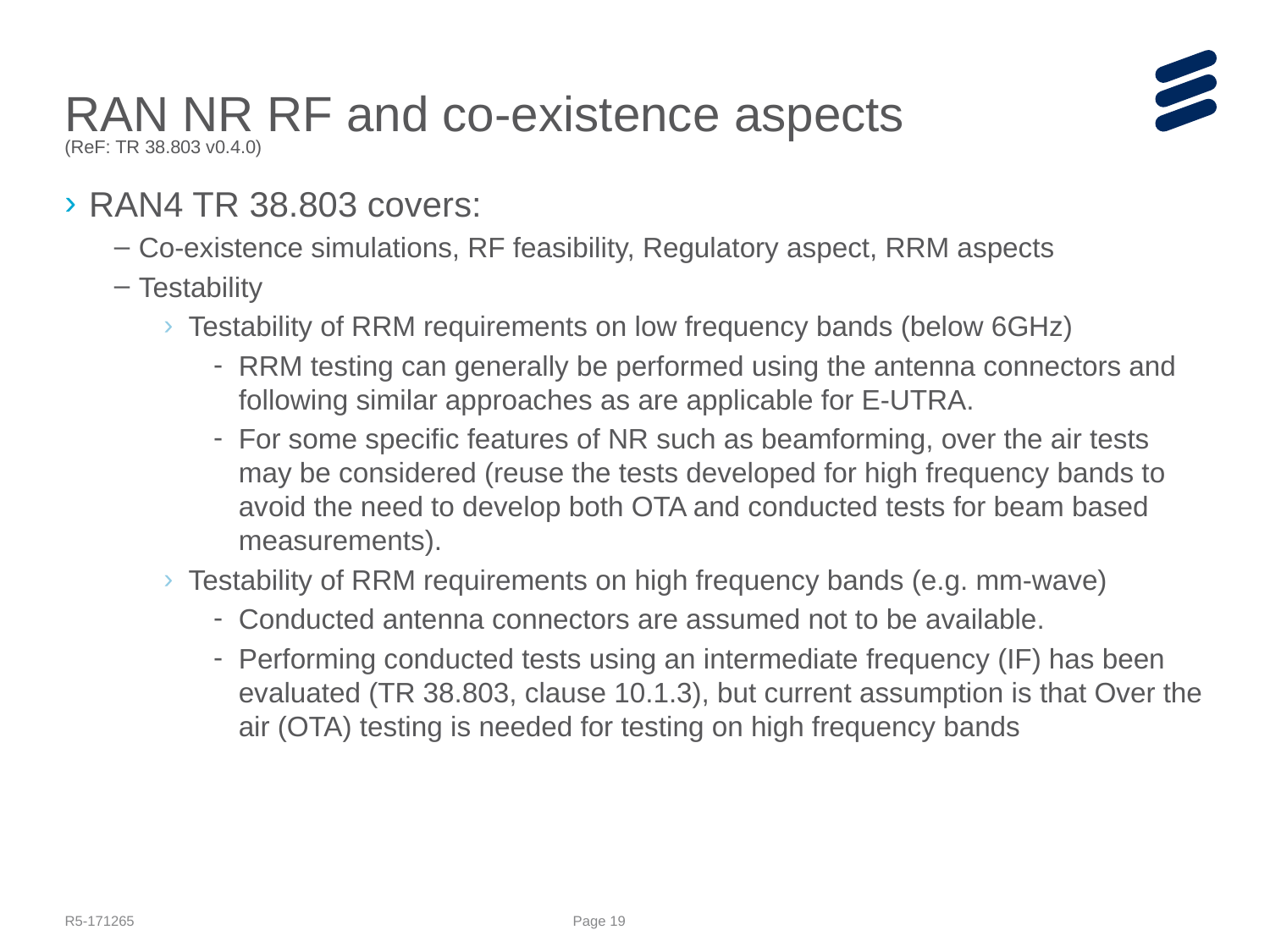

# RAN NR RF and co-existence aspects (ReF: TR 38.803 v0.4.0)
RAN4 TR 38.803 covers:
Co-existence simulations, RF feasibility, Regulatory aspect, RRM aspects
Testability
Testability of RRM requirements on low frequency bands (below 6GHz)
RRM testing can generally be performed using the antenna connectors and following similar approaches as are applicable for E-UTRA.
For some specific features of NR such as beamforming, over the air tests may be considered (reuse the tests developed for high frequency bands to avoid the need to develop both OTA and conducted tests for beam based measurements).
Testability of RRM requirements on high frequency bands (e.g. mm-wave)
Conducted antenna connectors are assumed not to be available.
Performing conducted tests using an intermediate frequency (IF) has been evaluated (TR 38.803, clause 10.1.3), but current assumption is that Over the air (OTA) testing is needed for testing on high frequency bands